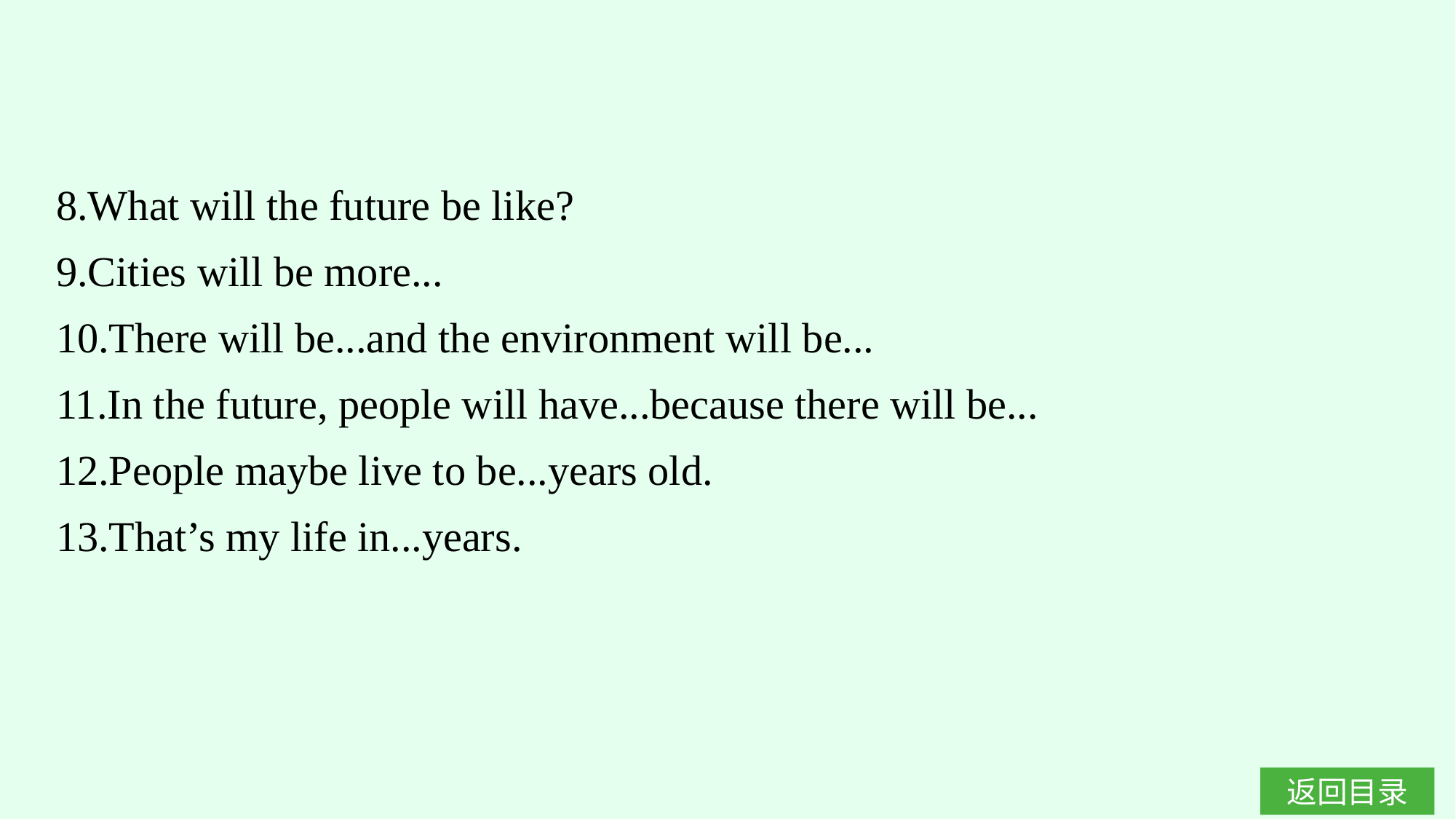

8.What will the future be like?
9.Cities will be more...
10.There will be...and the environment will be...
11.In the future, people will have...because there will be...
12.People maybe live to be...years old.
13.That’s my life in...years.